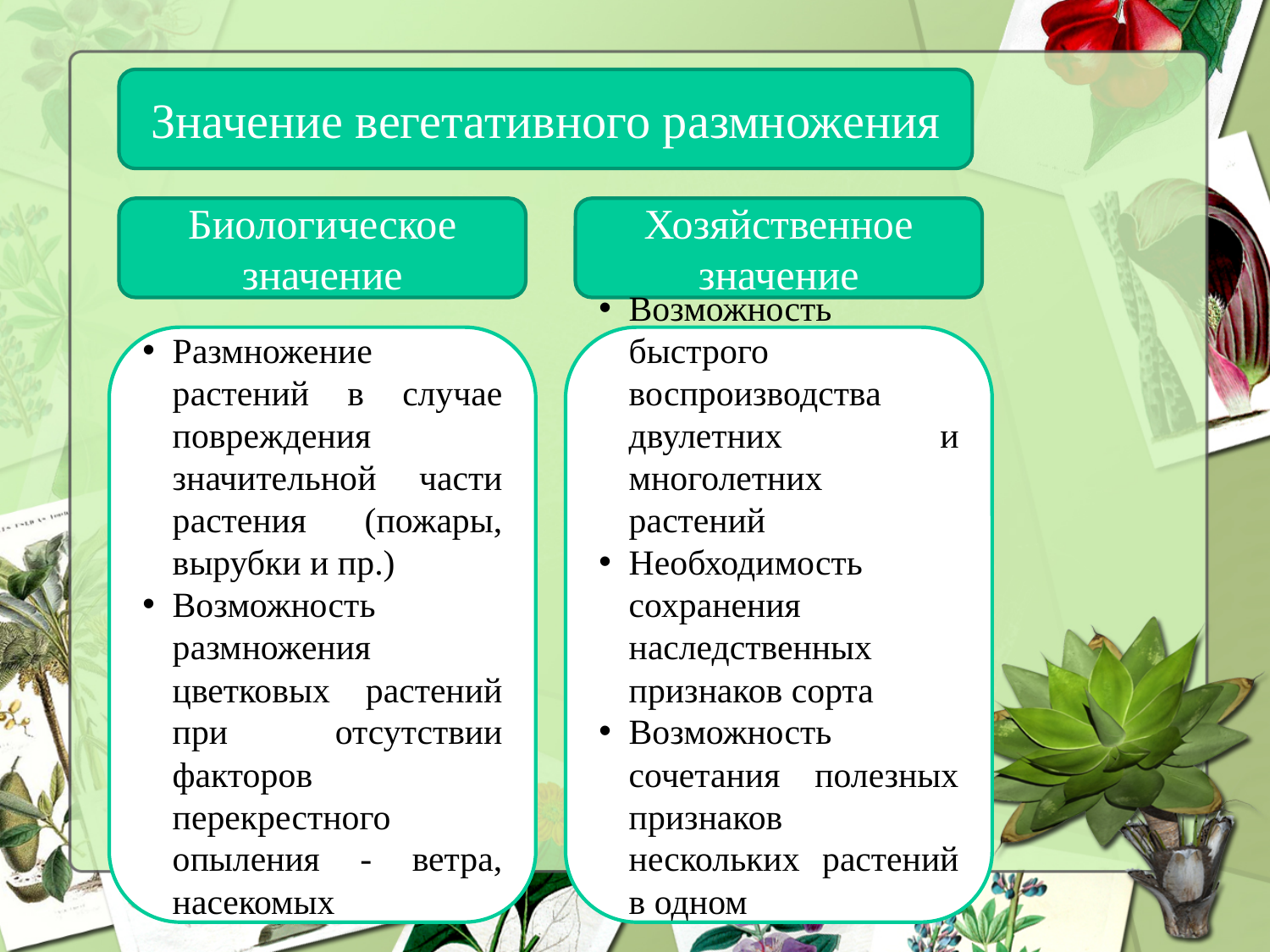

Значение вегетативного размножения
Биологическое значение
Хозяйственное значение
Размножение растений в случае повреждения значительной части растения (пожары, вырубки и пр.)
Возможность размножения цветковых растений при отсутствии факторов перекрестного опыления - ветра, насекомых
Возможность быстрого воспроизводства двулетних и многолетних растений
Необходимость сохранения наследственных признаков сорта
Возможность сочетания полезных признаков нескольких растений в одном